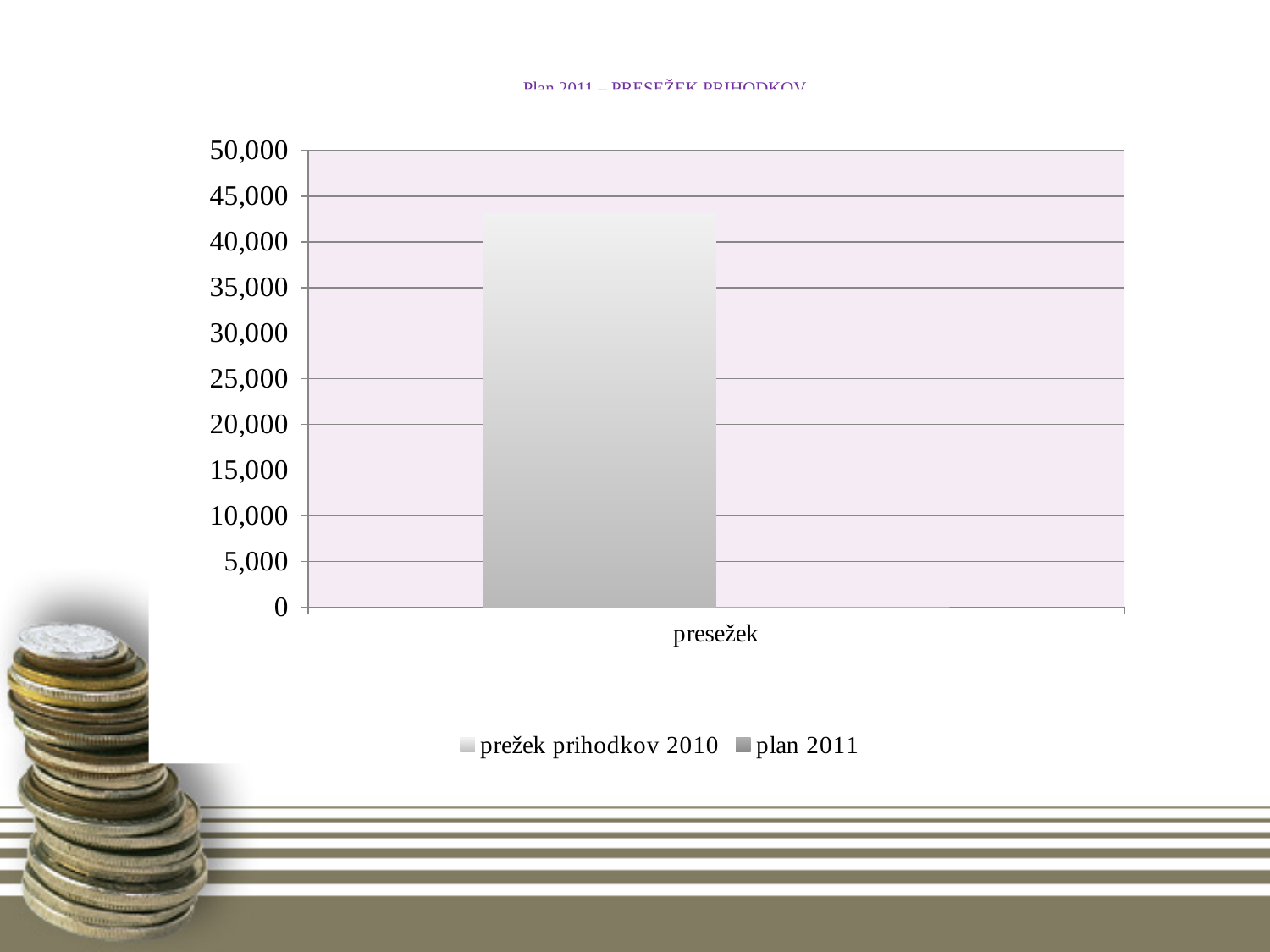

# Plan 2011 – PRESEŽEK PRIHODKOV

### Chart

| Category | prežek prihodkov 2010 | plan 2011 |
|---|---|---|
| presežek | 43122.61 | 0.0 |